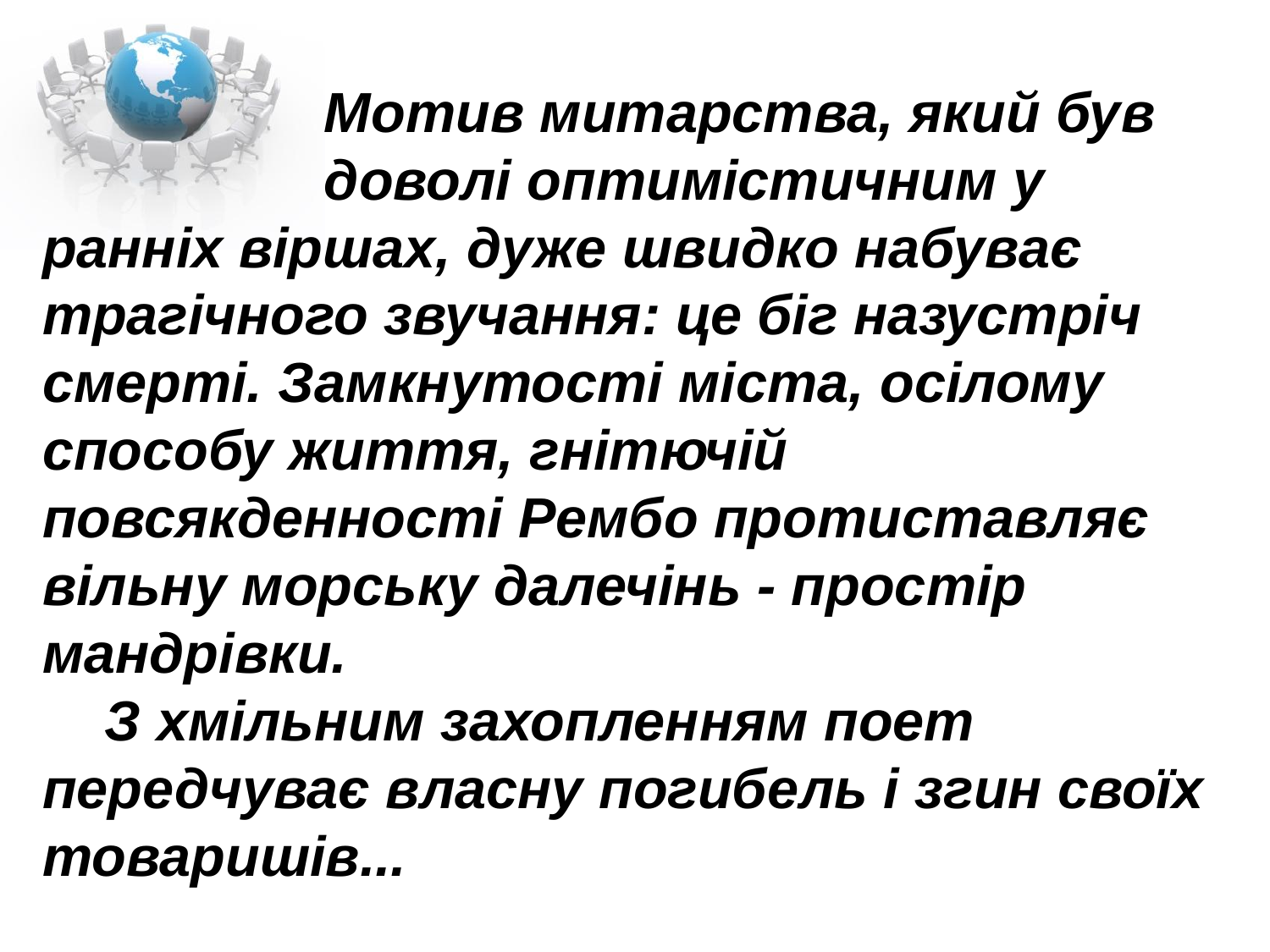

Мотив митарства, який був
                  доволі оптимістичним у ранніх віршах, дуже швидко набуває трагічного звучання: це біг назустріч смерті. Замкнутості міста, осілому способу життя, гнітючій повсякденності Рембо протиставляє вільну морську далечінь - простір мандрівки.
    З хмільним захопленням поет передчуває власну погибель і згин своїх товаришів...